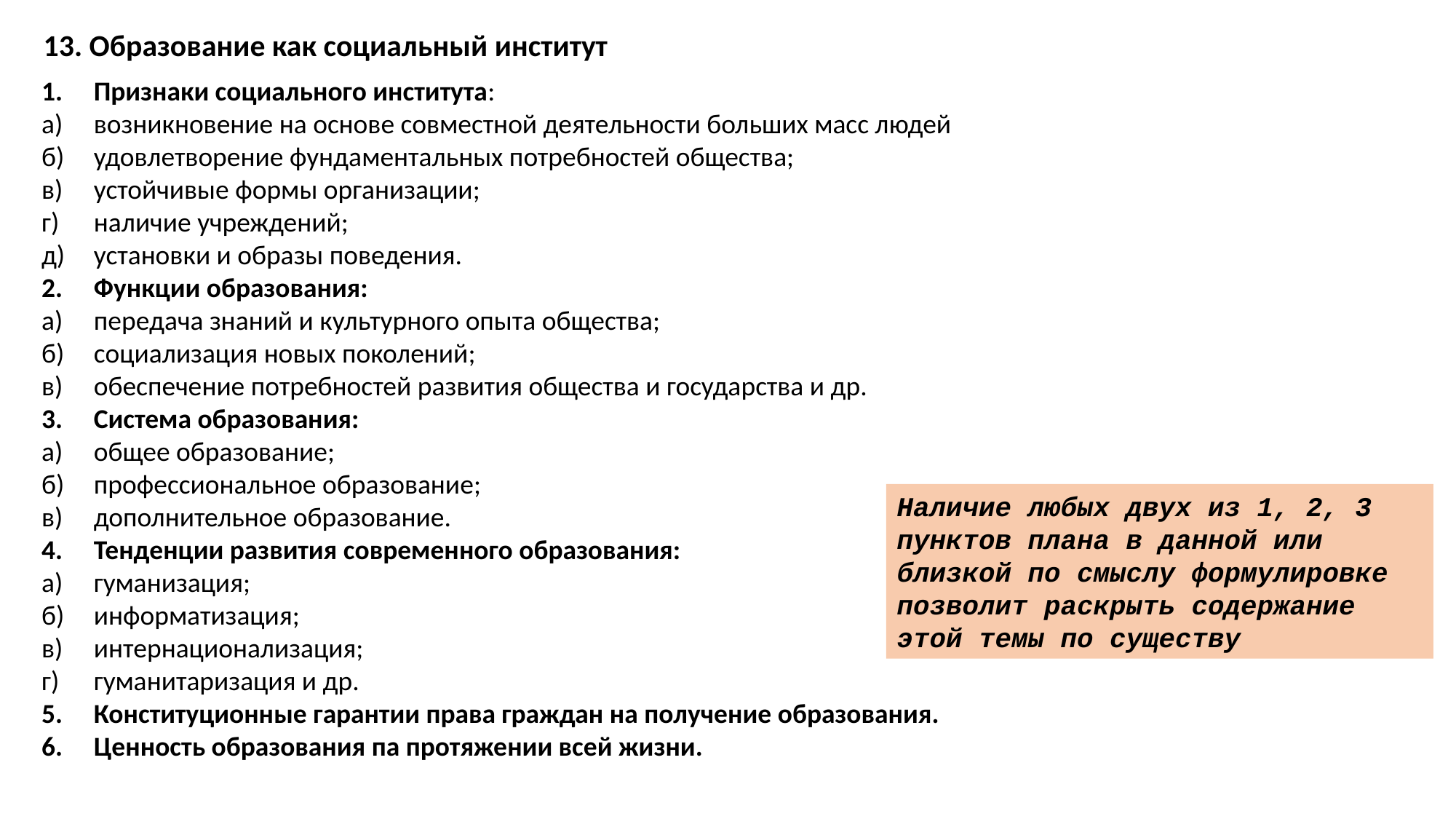

13. Образование как социальный институт
1.	Признаки социального института:
а)	возникновение на основе совместной деятельности больших масс людей
б)	удовлетворение фундаментальных потребностей общества;
в)	устойчивые формы организации;
г)	наличие учреждений;
д)	установки и образы поведения.
2.	Функции образования:
а)	передача знаний и культурного опыта общества;
б)	социализация новых поколений;
в)	обеспечение потребностей развития общества и государства и др.
3.	Система образования:
а)	общее образование;
б)	профессиональное образование;
в)	дополнительное образование.
4.	Тенденции развития современного образования:
а)	гуманизация;
б)	информатизация;
в)	интернационализация;
г)	гуманитаризация и др.
5.	Конституционные гарантии права граждан на получение образования.
6.	Ценность образования па протяжении всей жизни.
Наличие любых двух из 1, 2, 3  пунктов плана в данной или близкой по смыслу формулировке позволит раскрыть содержание этой темы по существу